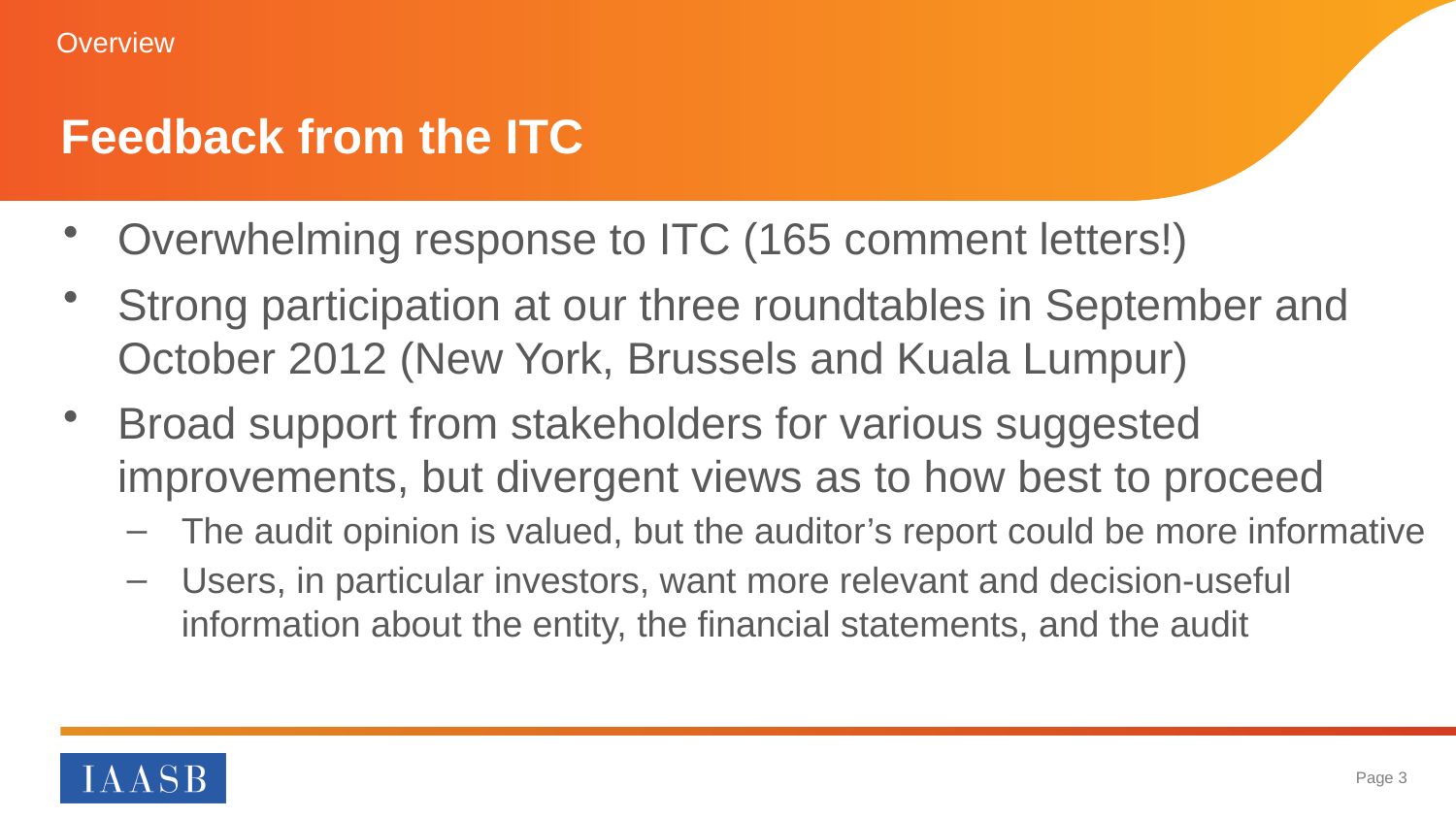

Overview
# Feedback from the ITC
Overwhelming response to ITC (165 comment letters!)
Strong participation at our three roundtables in September and October 2012 (New York, Brussels and Kuala Lumpur)
Broad support from stakeholders for various suggested improvements, but divergent views as to how best to proceed
The audit opinion is valued, but the auditor’s report could be more informative
Users, in particular investors, want more relevant and decision-useful information about the entity, the financial statements, and the audit